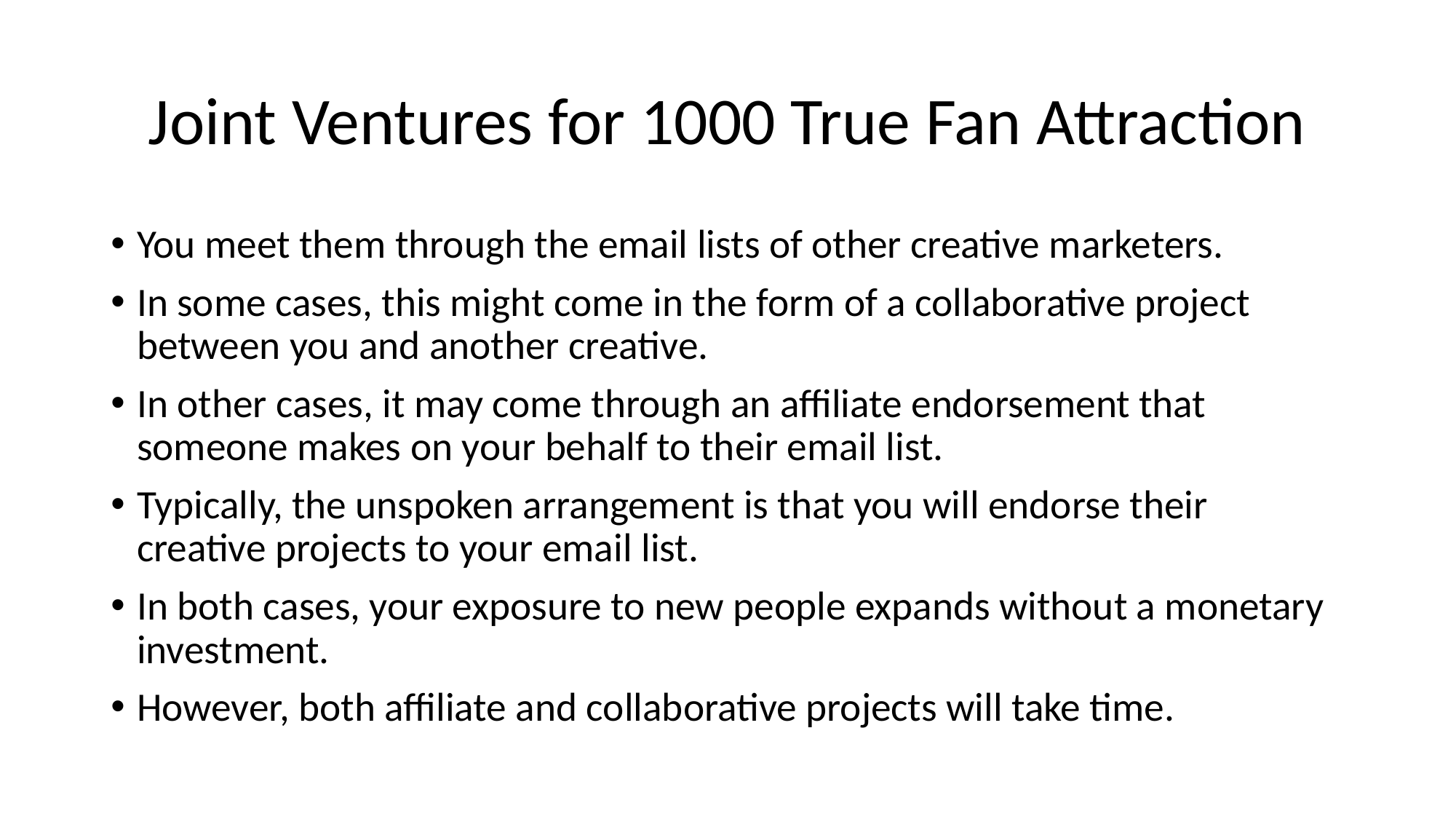

# Joint Ventures for 1000 True Fan Attraction
You meet them through the email lists of other creative marketers.
In some cases, this might come in the form of a collaborative project between you and another creative.
In other cases, it may come through an affiliate endorsement that someone makes on your behalf to their email list.
Typically, the unspoken arrangement is that you will endorse their creative projects to your email list.
In both cases, your exposure to new people expands without a monetary investment.
However, both affiliate and collaborative projects will take time.